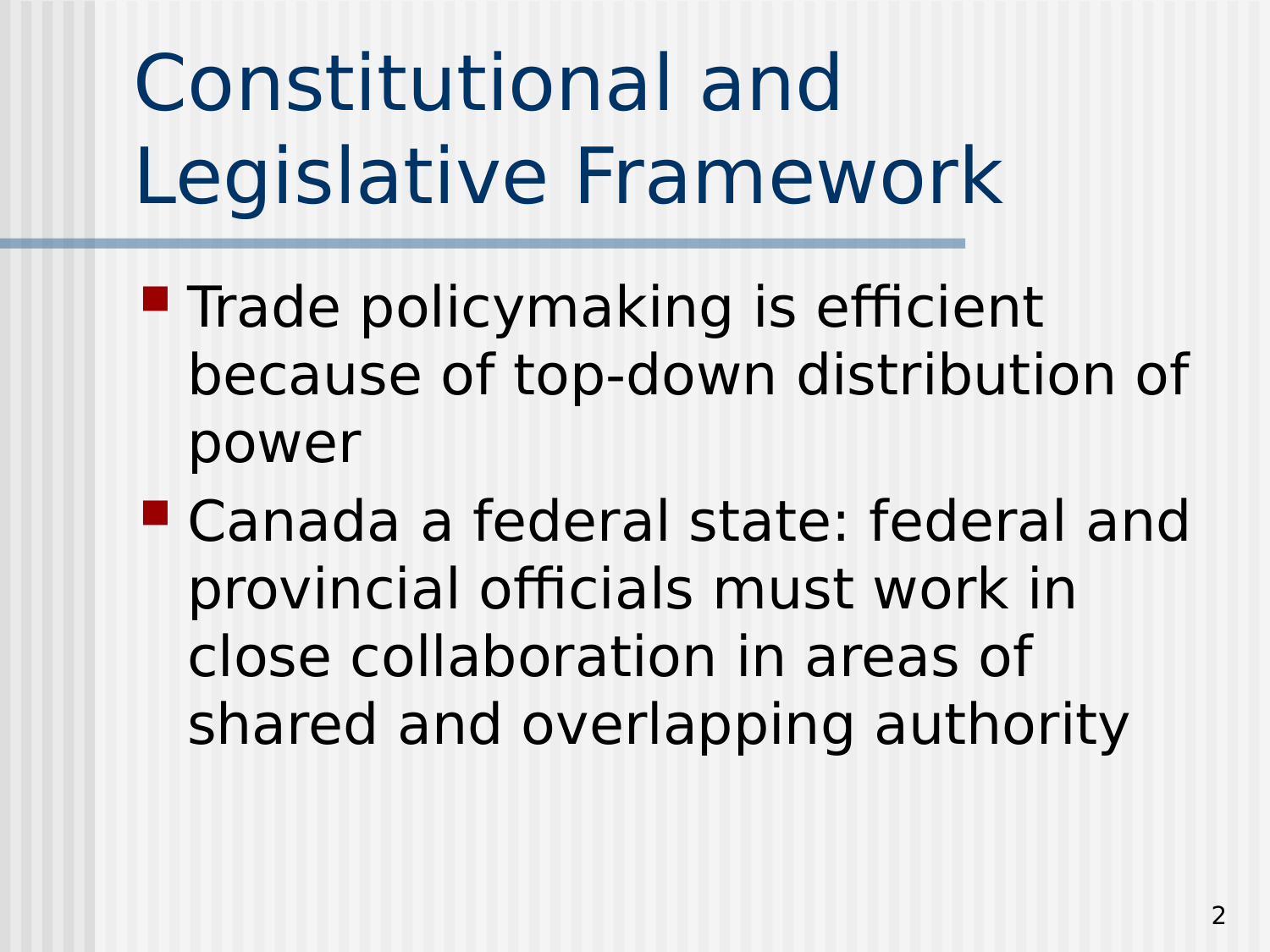

# Constitutional and Legislative Framework
Trade policymaking is efficient because of top-down distribution of power
Canada a federal state: federal and provincial officials must work in close collaboration in areas of shared and overlapping authority

2